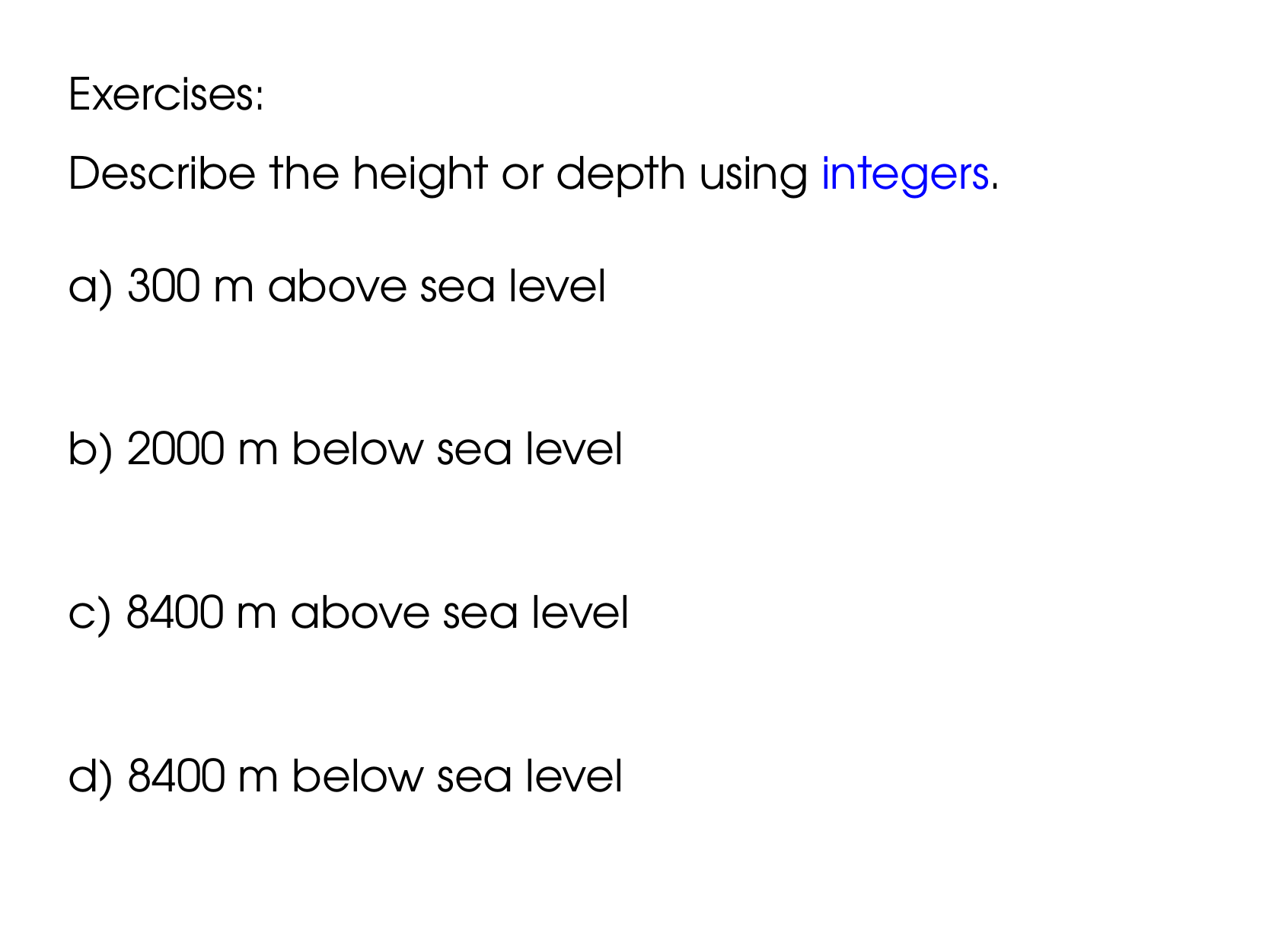

Exercises:
Describe the height or depth using integers.
a) 300 m above sea level
b) 2000 m below sea level
c) 8400 m above sea level
d) 8400 m below sea level